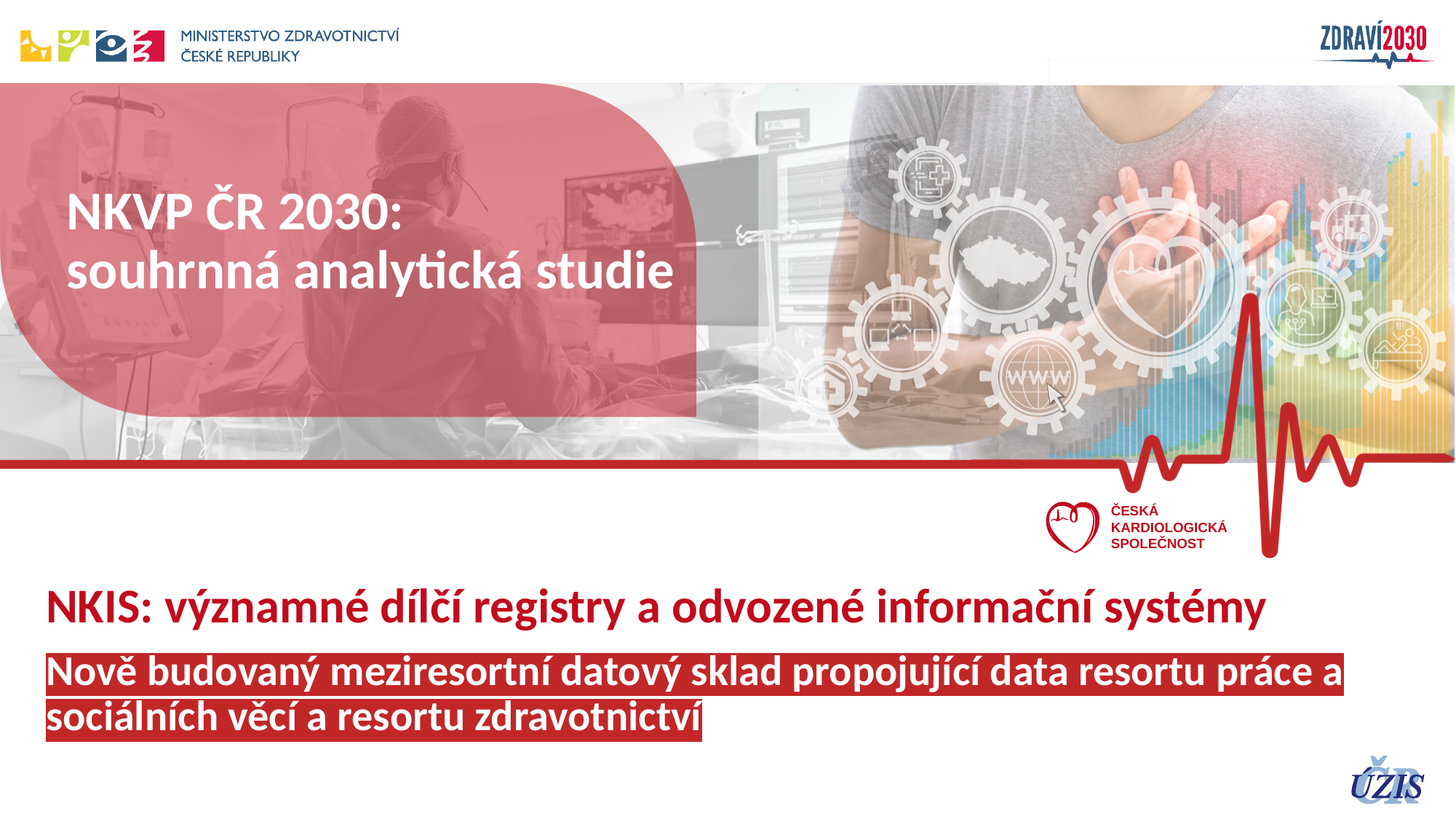

# NKVP ČR 2030: souhrnná analytická studie
NKIS: významné dílčí registry a odvozené informační systémy
Nově budovaný meziresortní datový sklad propojující data resortu práce a sociálních věcí a resortu zdravotnictví